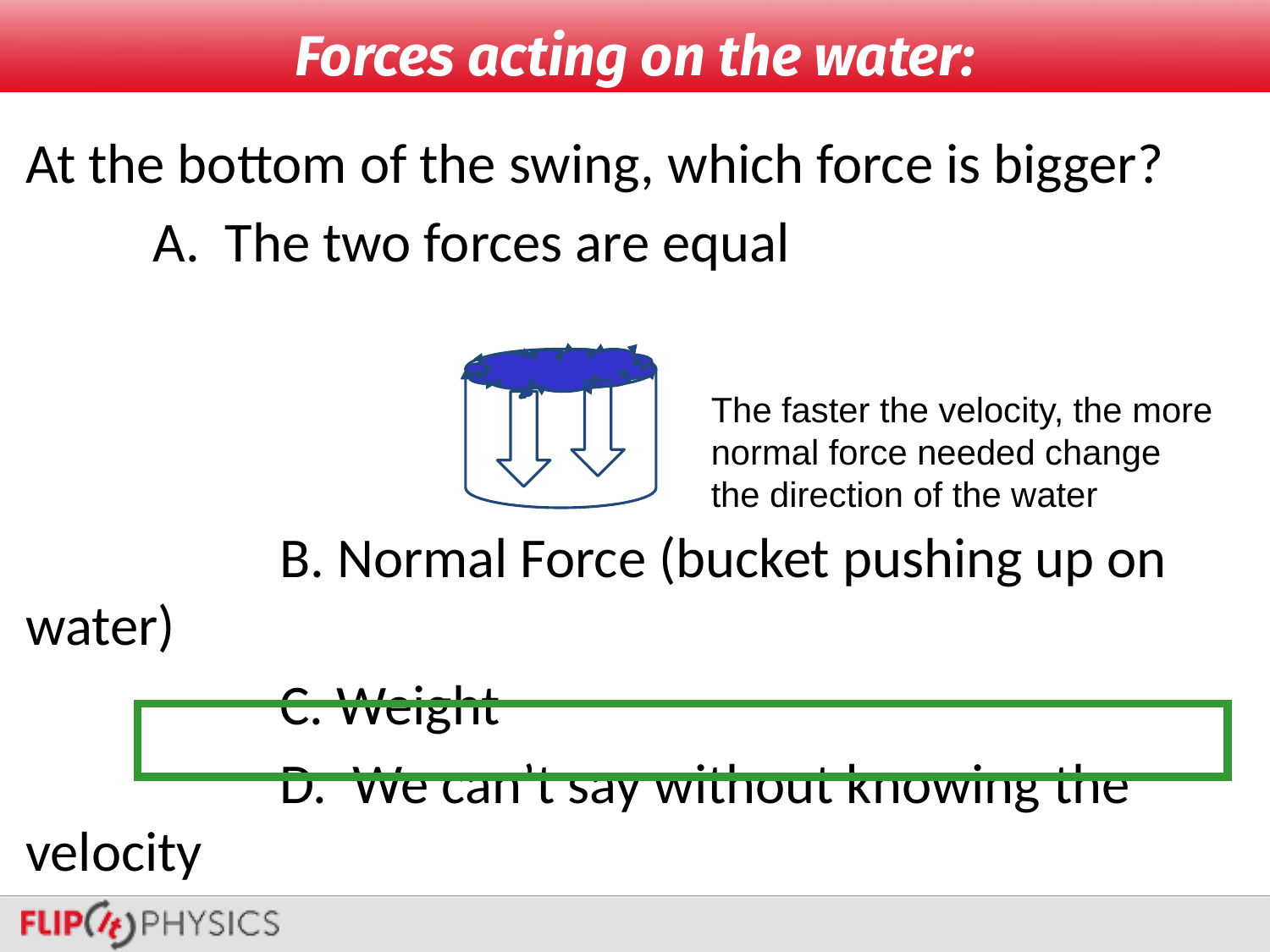

# Forces acting on the water:
At the bottom of the swing, which force is bigger?
	A.  The two forces are equal

		B. Normal Force (bucket pushing up on water)
		C. Weight
		D.  We can’t say without knowing the velocity

The faster the velocity, the more normal force needed change the direction of the water